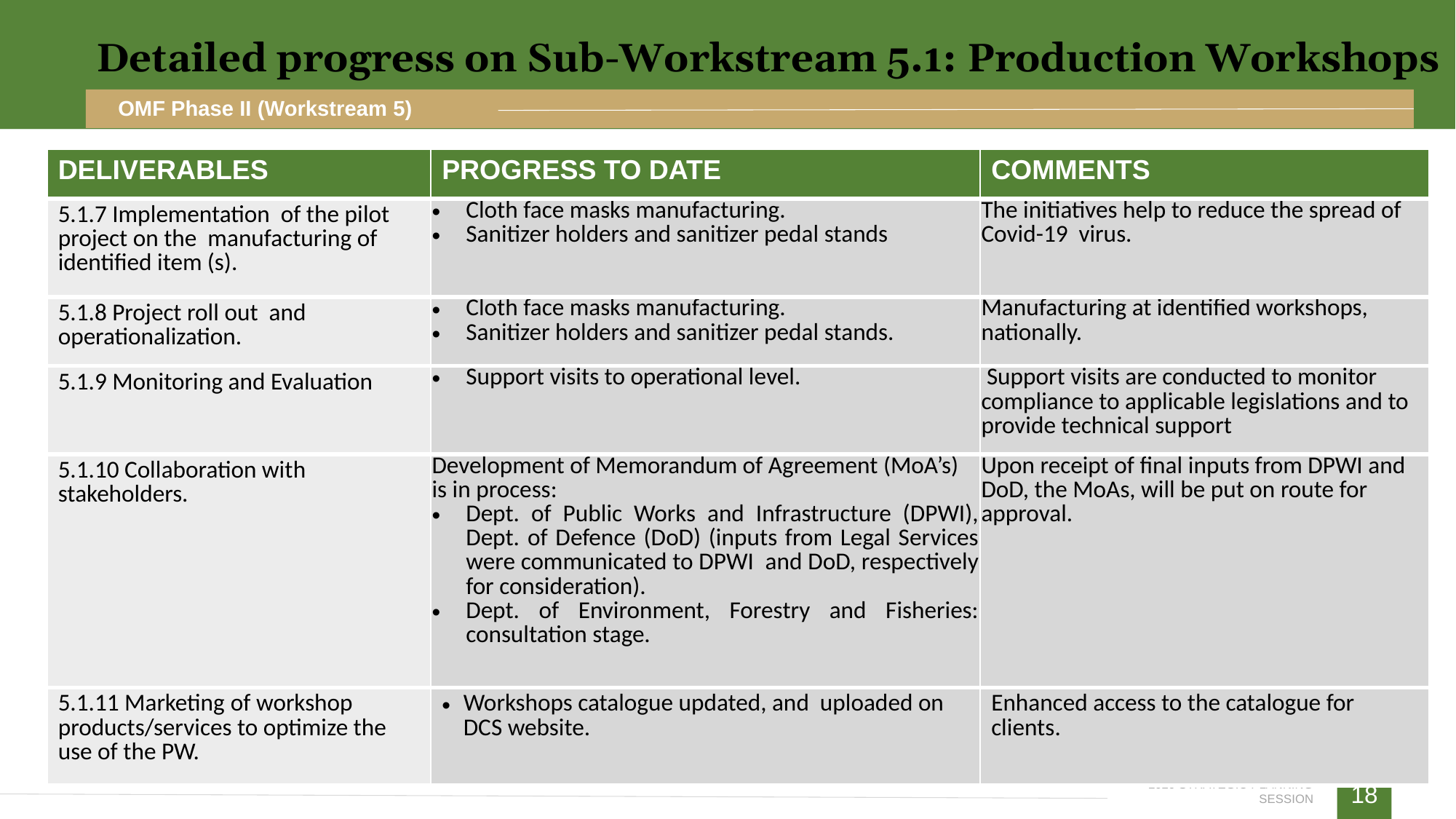

Detailed progress on Sub-Workstream 5.1: Production Workshops

OMF Phase II (Workstream 5)
| DELIVERABLES | PROGRESS TO DATE | COMMENTS |
| --- | --- | --- |
| 5.1.7 Implementation of the pilot project on the manufacturing of identified item (s). | Cloth face masks manufacturing. Sanitizer holders and sanitizer pedal stands | The initiatives help to reduce the spread of Covid-19 virus. |
| 5.1.8 Project roll out and operationalization. | Cloth face masks manufacturing. Sanitizer holders and sanitizer pedal stands. | Manufacturing at identified workshops, nationally. |
| 5.1.9 Monitoring and Evaluation | Support visits to operational level. | Support visits are conducted to monitor compliance to applicable legislations and to provide technical support |
| 5.1.10 Collaboration with stakeholders. | Development of Memorandum of Agreement (MoA’s) is in process: Dept. of Public Works and Infrastructure (DPWI), Dept. of Defence (DoD) (inputs from Legal Services were communicated to DPWI and DoD, respectively for consideration). Dept. of Environment, Forestry and Fisheries: consultation stage. | Upon receipt of final inputs from DPWI and DoD, the MoAs, will be put on route for approval. |
| 5.1.11 Marketing of workshop products/services to optimize the use of the PW. | Workshops catalogue updated, and uploaded on DCS website. | Enhanced access to the catalogue for clients. |